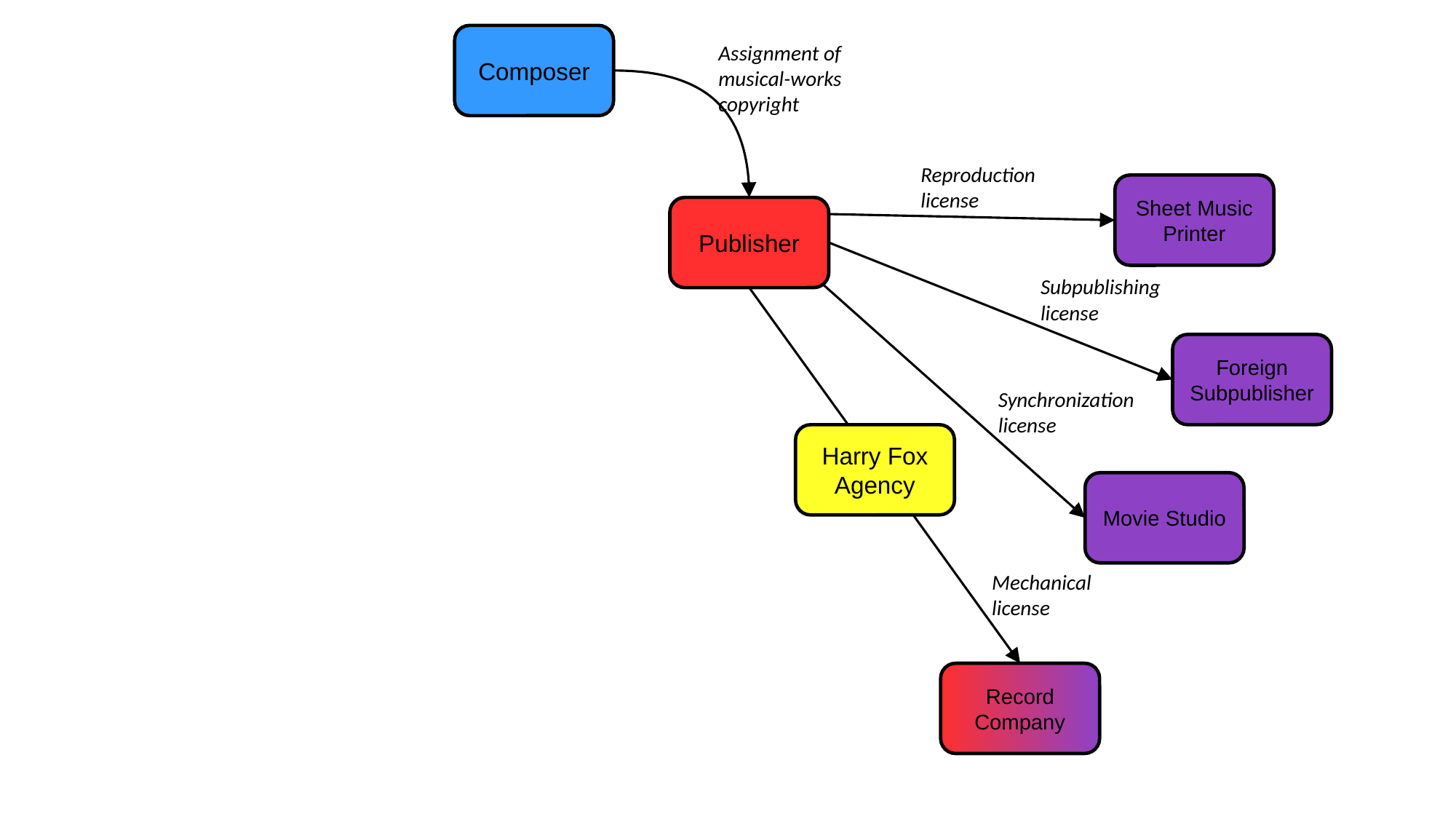

Composer
Assignment of musical-works copyright
Reproduction license
Sheet Music Printer
Publisher
Subpublishing license
Foreign Subpublisher
Synchronization license
Harry Fox Agency
Movie Studio
Mechanical license
Record Company